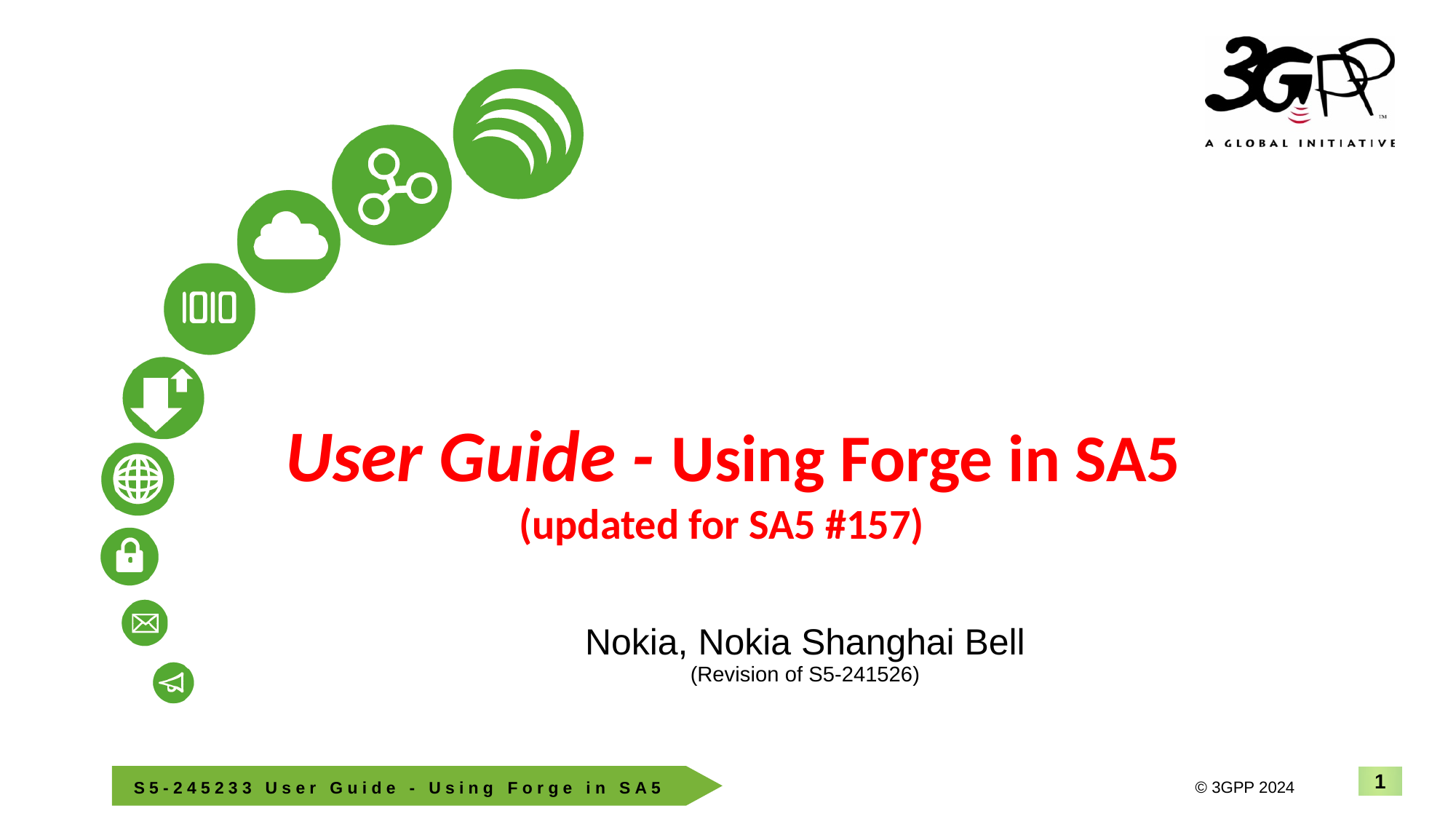

# User Guide - Using Forge in SA5 (updated for SA5 #157)

Nokia, Nokia Shanghai Bell
(Revision of S5-241526)